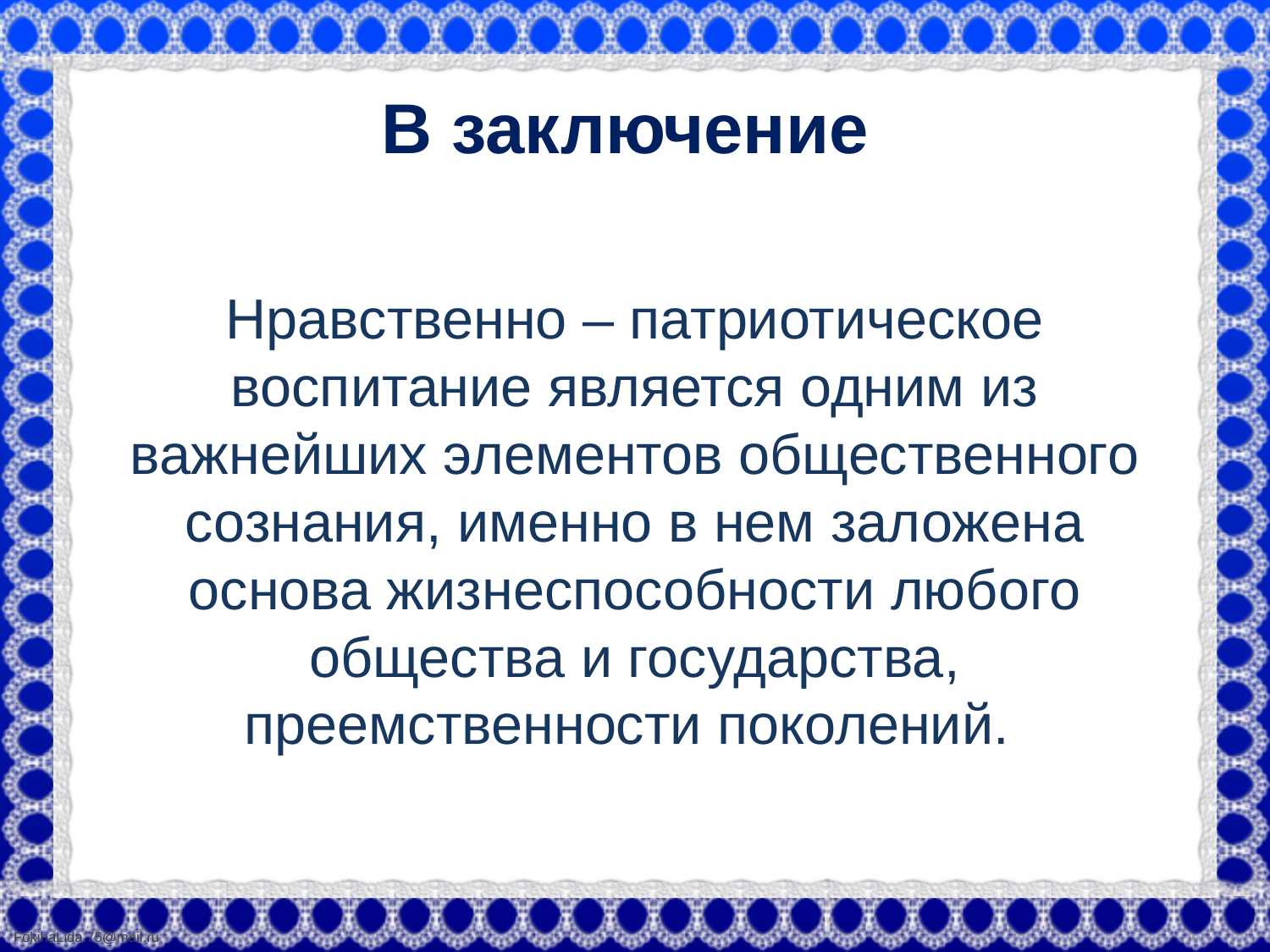

В заключение

Нравственно – патриотическое воспитание является одним из важнейших элементов общественного сознания, именно в нем заложена основа жизнеспособности любого общества и государства, преемственности поколений.